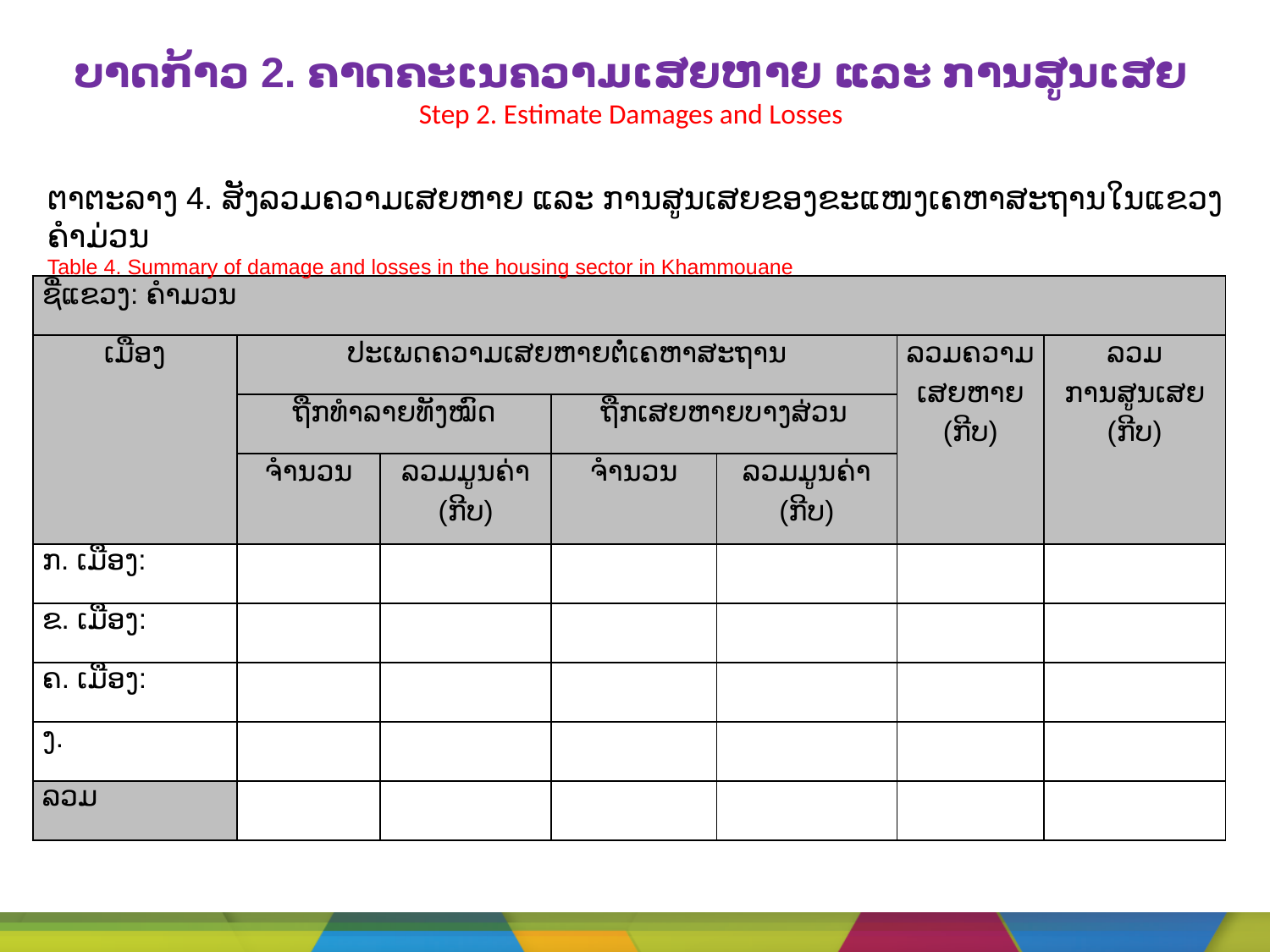

# ບາດກ້າວ 2. ຄາດຄະເນຄວາມເສຍຫາຍ ແລະ ການສູນເສຍ Step 2. Estimate Damages and Losses
ຕາຕະລາງ 4. ສັງລວມຄວາມເສຍຫາຍ ແລະ ການສູນເສຍຂອງຂະແໜງເຄຫາສະຖານໃນແຂວງຄຳມ່ວນ
Table 4. Summary of damage and losses in the housing sector in Khammouane
| ຊື່ແຂວງ: ຄຳມວນ |  |  |  |  |  |  |
| --- | --- | --- | --- | --- | --- | --- |
| ເມືອງ | ປະເພດຄວາມເສຍຫາຍຕໍ່ເຄຫາສະຖານ |  |  |  | ລວມຄວາມ ເສຍຫາຍ (ກີບ) | ລວມ ການສູນເສຍ (ກີບ) |
|  | ຖືກທຳລາຍທັງໝົດ |  | ຖືກເສຍຫາຍບາງສ່ວນ |  |  |  |
|  | ຈຳນວນ | ລວມມູນຄ່າ (ກີບ) | ຈຳນວນ | ລວມມູນຄ່າ (ກີບ) |  |  |
| ກ. ເມືອງ: |  |  |  |  |  |  |
| ຂ. ເມືອງ: |  |  |  |  |  |  |
| ຄ. ເມືອງ: |  |  |  |  |  |  |
| ງ. |  |  |  |  |  |  |
| ລວມ |  |  |  |  |  |  |